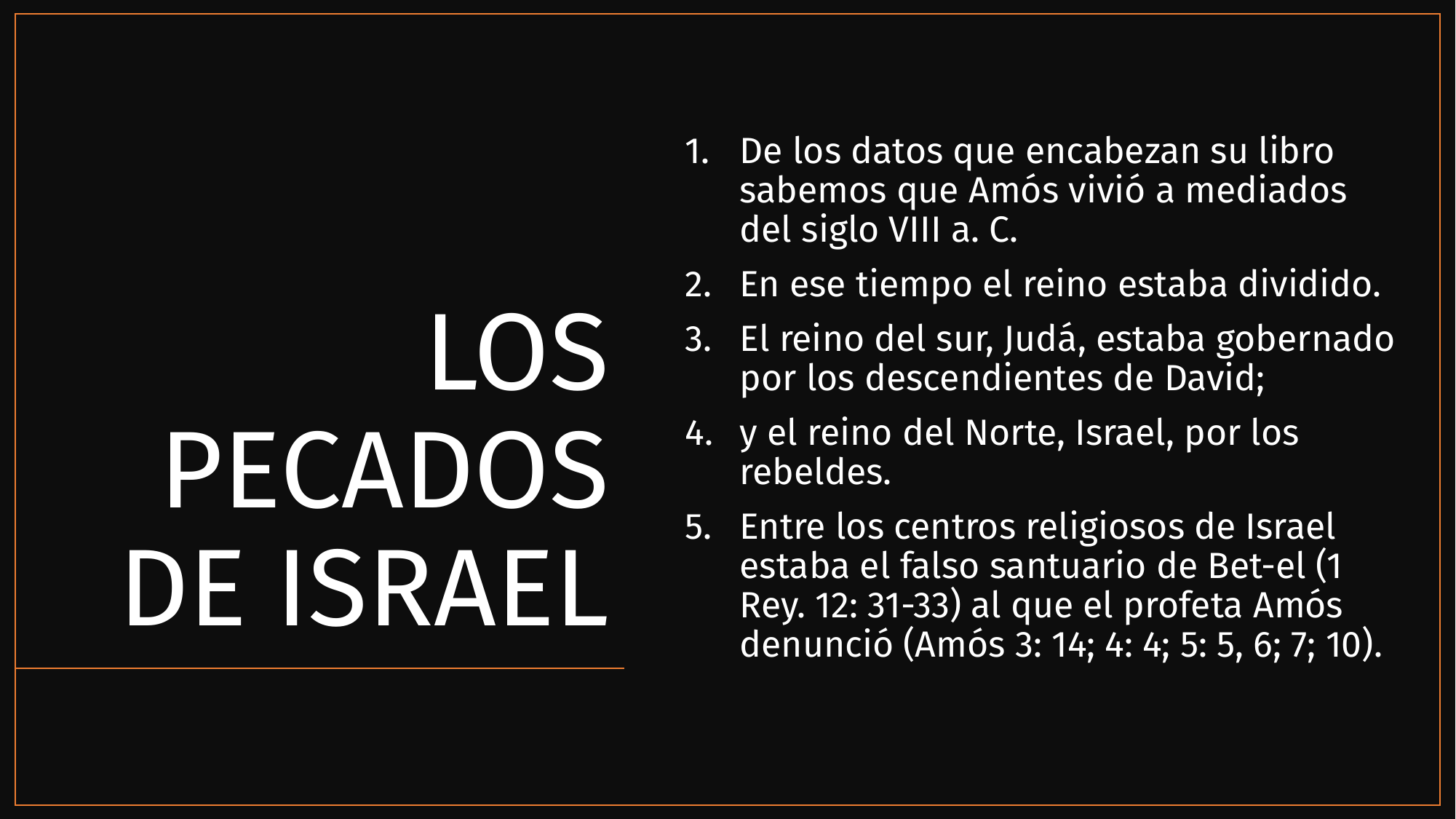

De los datos que encabezan su libro sabemos que Amós vivió a mediados del siglo VIII a. C.
En ese tiempo el reino estaba dividido.
El reino del sur, Judá, estaba gobernado por los descendientes de David;
y el reino del Norte, Israel, por los rebeldes.
Entre los centros religiosos de Israel estaba el falso santuario de Bet-el (1 Rey. 12: 31-33) al que el profeta Amós denunció (Amós 3: 14; 4: 4; 5: 5, 6; 7; 10).
# LOS PECADOS DE ISRAEL